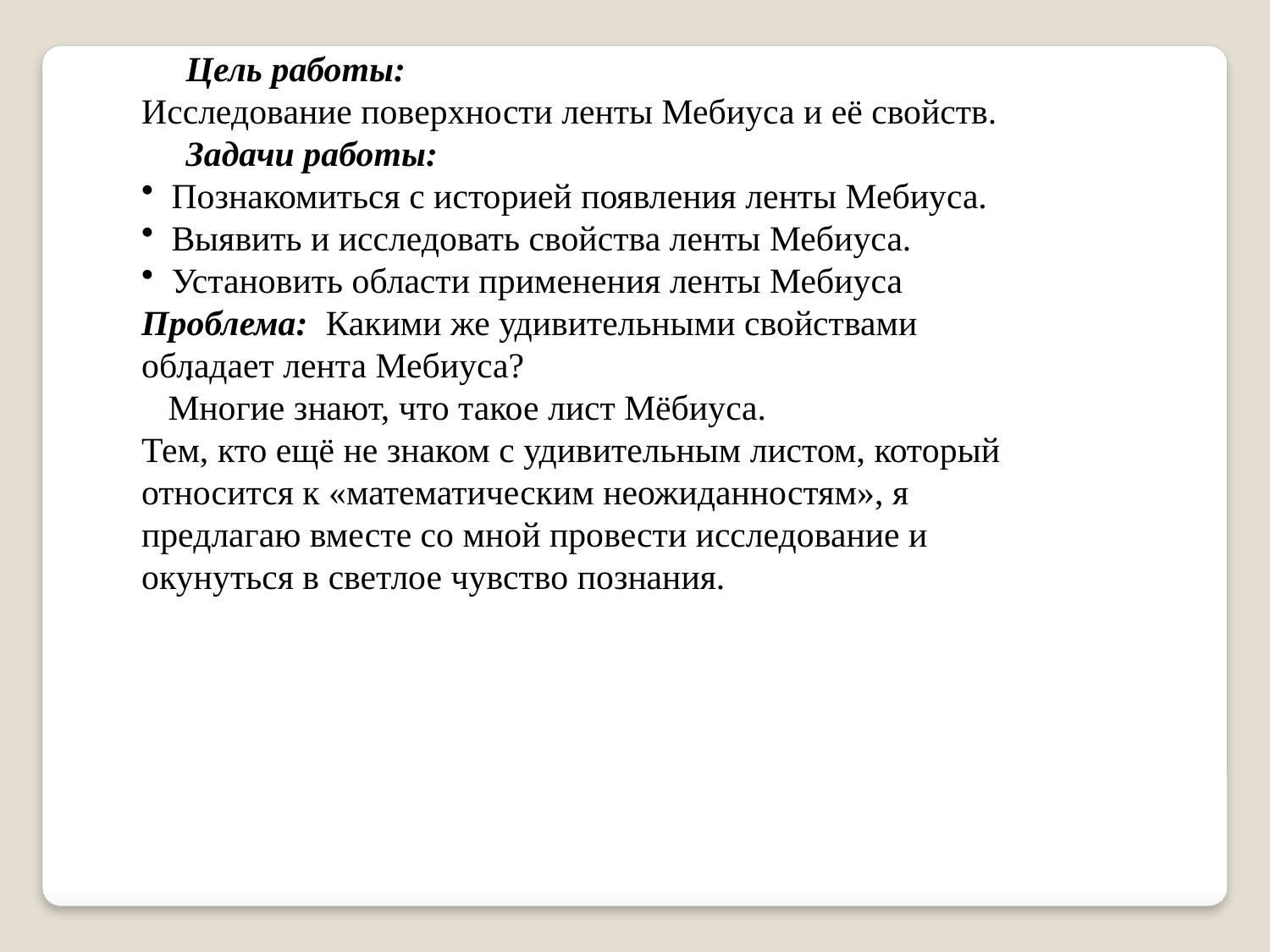

Цель работы:
Исследование поверхности ленты Мебиуса и её свойств.
     Задачи работы:
Познакомиться с историей появления ленты Мебиуса.
Выявить и исследовать свойства ленты Мебиуса.
Установить области применения ленты Мебиуса
Проблема:  Какими же удивительными свойствами обладает лента Мебиуса?
   Многие знают, что такое лист Мёбиуса.
Тем, кто ещё не знаком с удивительным листом, который  относится к «математическим неожиданностям», я предлагаю вместе со мной провести исследование и окунуться в светлое чувство познания.

.